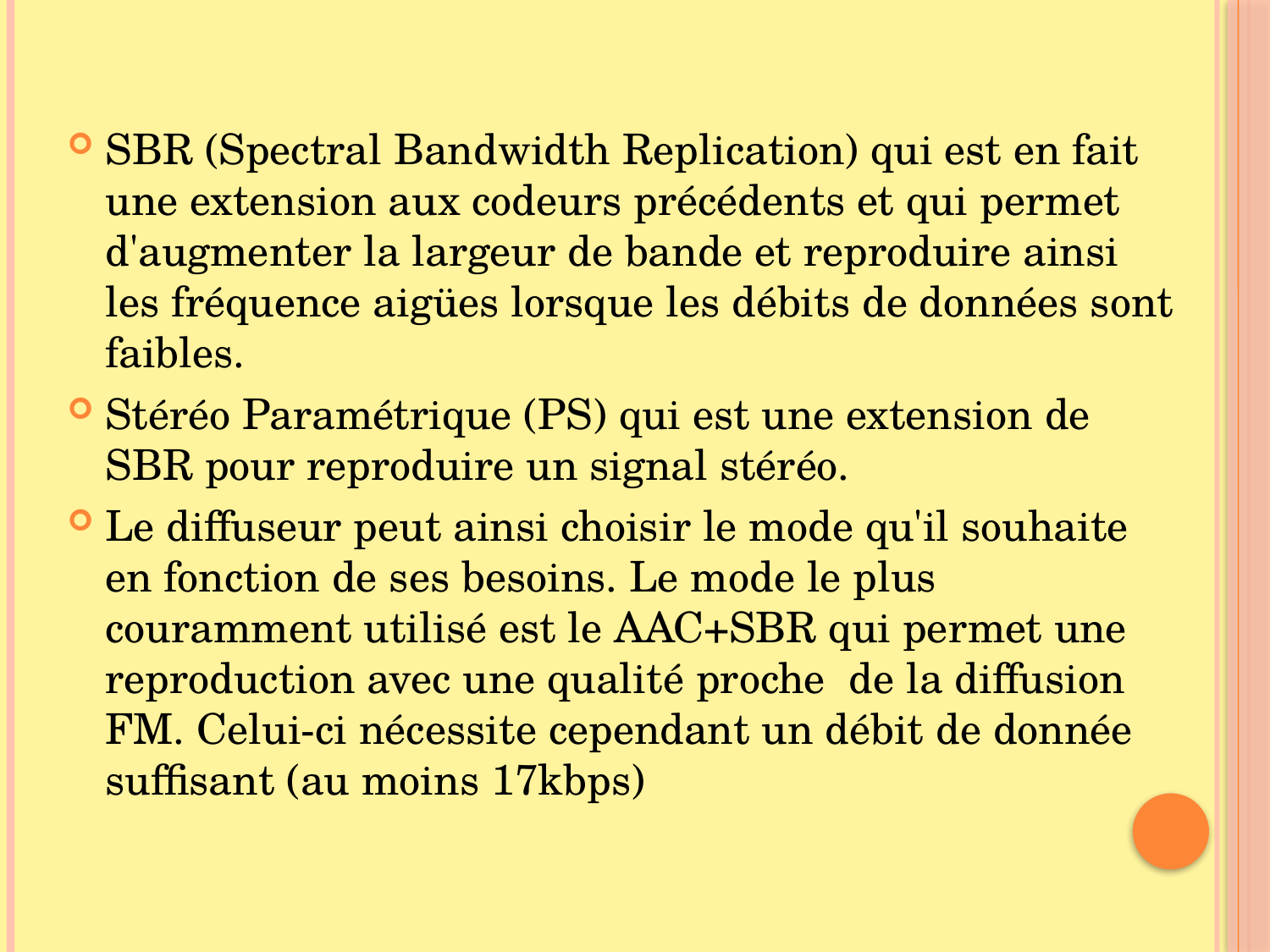

SBR (Spectral Bandwidth Replication) qui est en fait une extension aux codeurs précédents et qui permet d'augmenter la largeur de bande et reproduire ainsi les fréquence aigües lorsque les débits de données sont faibles.
Stéréo Paramétrique (PS) qui est une extension de SBR pour reproduire un signal stéréo.
Le diffuseur peut ainsi choisir le mode qu'il souhaite en fonction de ses besoins. Le mode le plus couramment utilisé est le AAC+SBR qui permet une reproduction avec une qualité proche  de la diffusion FM. Celui-ci nécessite cependant un débit de donnée suffisant (au moins 17kbps)